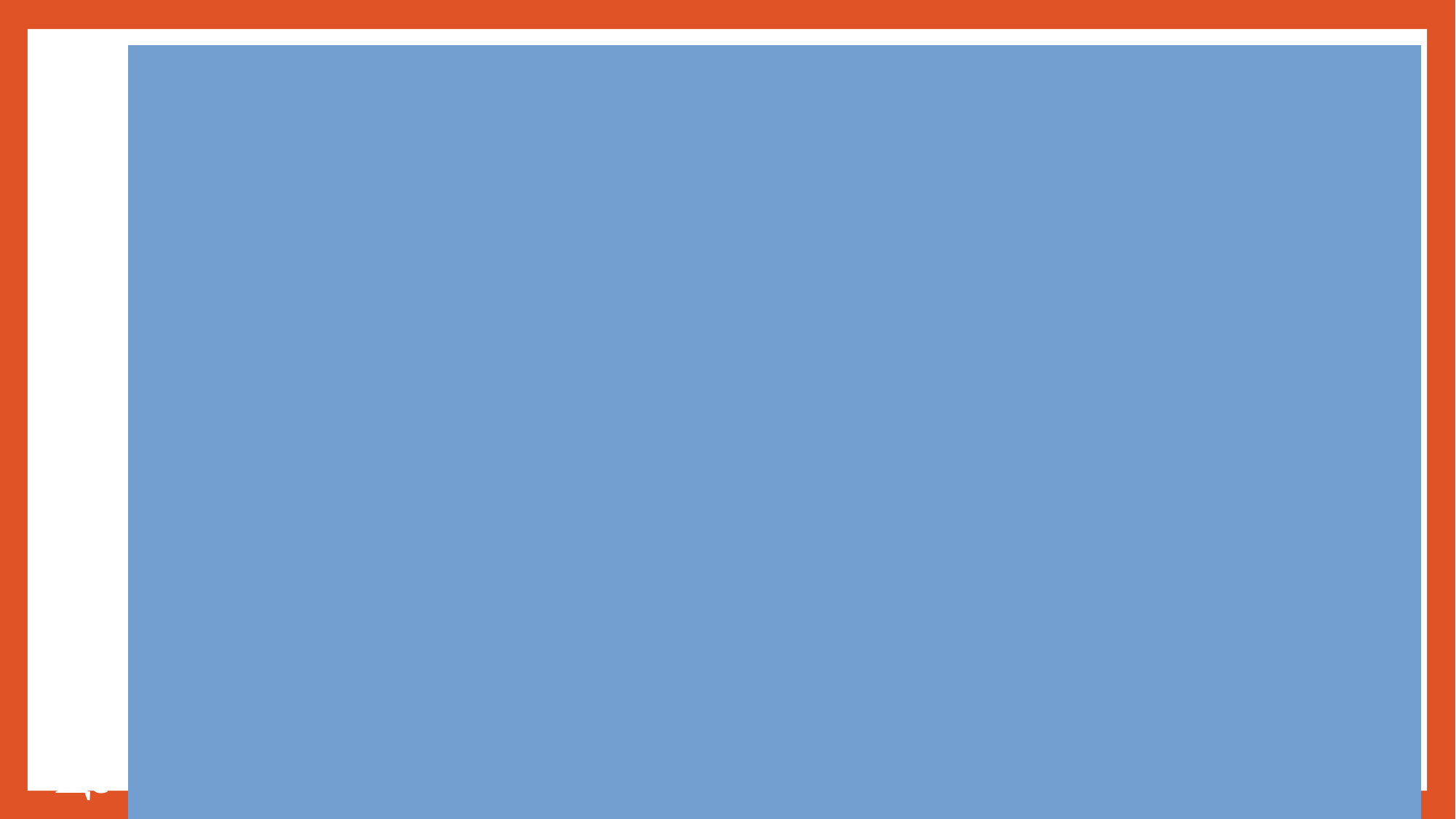

| Результаты проведенных аукционов по размещению |
| --- |
| государственных ценных бумаг в 2016 году |
| Дата аукциона | Код выпуска | Тип бумаги | Дата погашения | Дней до погашения | Объем предложения | Цена отсечения | Цена средневзвешенная | Доходность по цене отсечения\* | Доходность по средневзве- шенной цене\* | Совокупный объем спроса по номиналу | Объем размещения по номиналу | Объем выручки | Коэффициент активности | Коэффициент размещения на аукционе |
| млн. рублей | % от номинала | % от номинала | % годовых | % годовых | млн. рублей | млн. рублей | млн. рублей | (11 / 6) | (12 / 6) |
| 1 | 2 | 3 | 4 | 5 | 6 | 7 | 8 | 9 | 10 | 11 | 12 | 13 | 14 | 15 |
| 13.01.2016 | 24018RMFS | ОФЗ-ПК | 27.12.2017 | 714 | 10 000,0 | 101,5500 | 101,6562 | 11,38 | 11,31 | 16 517,1 | 9 522,9 | 9 724,4 | 1,6517 | 0,9523 |
| 13.01.2016 | 26214RMFS | ОФЗ-ПД | 27.05.2020 | 1 596 | 7 800,0 | 86,3555 | 86,5404 | 10,62 | 10,56 | 17 460,2 | 7 800,0 | 6 807,6 | 2,2385 | 1,0000 |
| 20.01.2016 | 26207RMFS | ОФЗ-ПД | 03.02.2027 | 4 032 | 8 000,0 | 84,8110 | 85,0496 | 10,78 | 10,74 | 14 818,4 | 8 000,0 | 7 079,1 | 1,8523 | 1,0000 |
| 20.01.2016 | 29006RMFS | ОФЗ-ПК | 29.01.2025 | 3 297 | 12 000,0 | 102,5800 | 102,6350 | 14,45 | 14,44 | 24 993,6 | 12 000,0 | 13 082,6 | 2,0828 | 1,0000 |
| 27.01.2016 | 29006RMFS | ОФЗ-ПК | 29.01.2025 | 3 290 | 16 000,0 | 102,8000 | 102,8649 | 14,41 | 14,39 | 26 928,3 | 11 190,0 | 12 256,3 | 1,6830 | 0,6994 |
| 27.01.2016 | 29011RMFS | ОФЗ-ПК | 29.01.2020 | 1 463 | 14 008,3 | 102,6550 | 102,6930 | 14,00 | 13,98 | 40 995,5 | 14 008,3 | 15 353,9 | 2,9265 | 1,0000 |
| 03.02.2016 | 52001RMFS | ОФЗ-ИН | 16.08.2023 | 2 751 | 12 082,4 | 99,7500 | 99,8755 | 2,66 | 2,64 | 17 951,5 | 8 189,1 | 8 269,2 | 1,4858 | 0,6778 |
| 03.02.2016 | 26217RMFS | ОФЗ-ПД | 18.08.2021 | 2 023 | 15 000,0 | 88,4800 | 88,6589 | 10,54 | 10,49 | 59 937,1 | 15 000,0 | 13 600,9 | 3,9958 | 1,0000 |
| 10.02.2016 | 26207RMFS | ОФЗ-ПД | 03.02.2027 | 4 011 | 10 000,0 | 87,3100 | 87,5434 | 10,34 | 10,30 | 46 159,0 | 10 000,0 | 9 145,1 | 4,6159 | 1,0000 |
| 10.02.2016 | 29006RMFS | ОФЗ-ПК | 29.01.2025 | 3 276 | 15 000,0 | 103,8505 | 103,9333 | 11,96 | 11,94 | 42 150,6 | 15 000,0 | 15 590,0 | 2,8100 | 1,0000 |
| 17.02.2016 | 26218RMFS | ОФЗ-ПД | 17.09.2031 | 5 691 | 20 000,0 | 88,2269 | 88,4639 | 10,25 | 10,22 | 65 252,1 | 20 000,0 | 18 214,4 | 3,2626 | 1,0000 |
| 17.02.2016 | 29011RMFS | ОФЗ-ПК | 29.01.2020 | 1 442 | 10 000,0 | 103,8450 | 103,8650 | 11,15 | 10,14 | 27 235,0 | 10 000,0 | 10 432,8 | 2,7235 | 1,0000 |
| 02.03.2016 | 29006RMFS | ОФЗ-ПК | 29.01.2025 | 3 255 | 20 000,0 | 106,8115 | 106,8537 | 11,40 | 11,40 | 51 033,7 | 20 000,0 | 21 512,5 | 2,5517 | 1,0000 |
| 02.03.2016 | 26217RMFS | ОФЗ-ПД | 18.08.2021 | 1 995 | 15 000,0 | 92,2222 | 92,2754 | 9,57 | 9,55 | 40 937,5 | 15 000,0 | 13 862,9 | 2,7292 | 1,0000 |
| Итого |  |  |  |  | 184 890,7 |  |  |  |  | 492 369,6 | 175 710,2 | 174 931,8 | 2,6630 | 0,9503 |